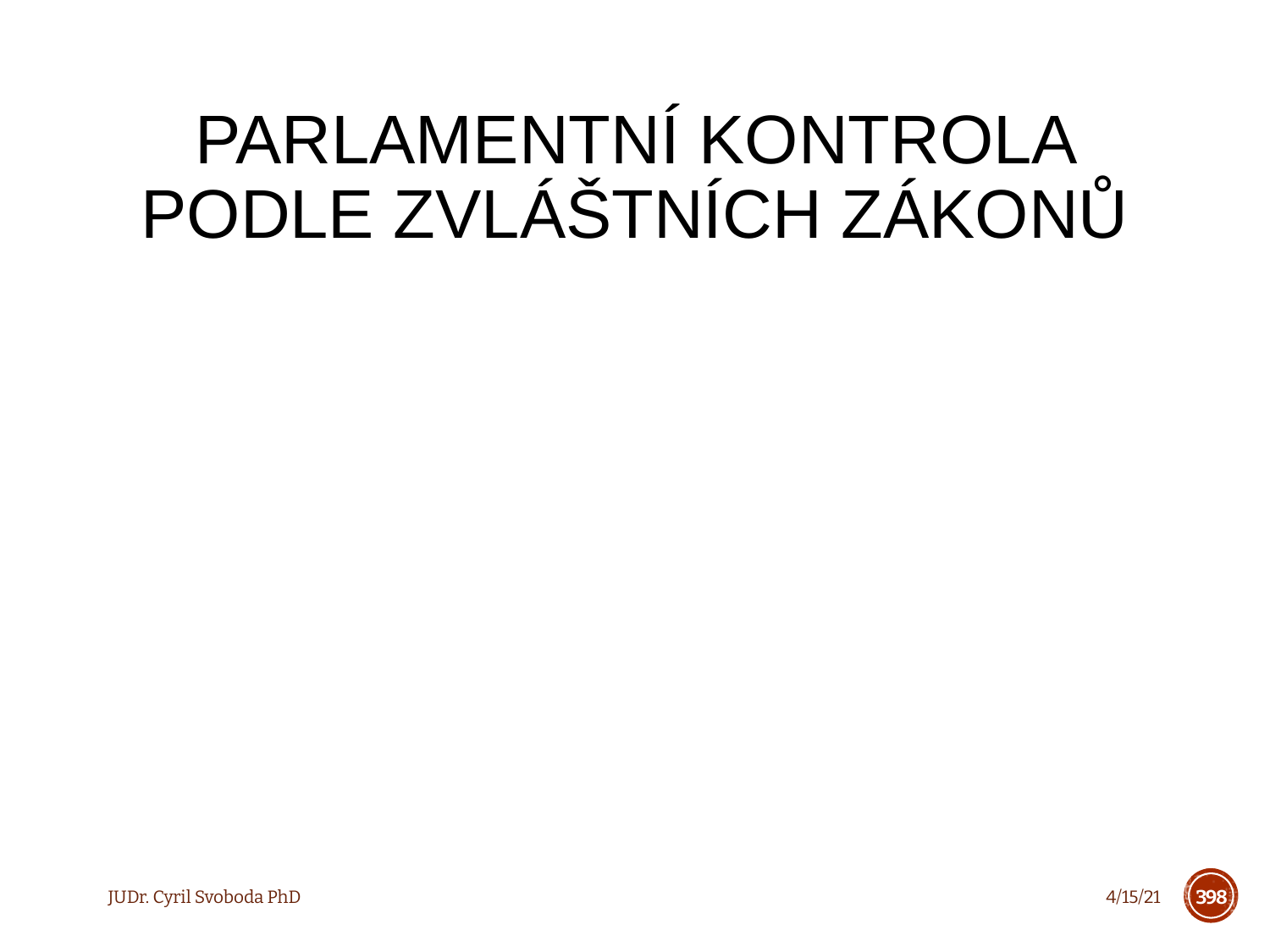

# Parlamentní kontrola podle zvláštních zákonů
JUDr. Cyril Svoboda PhD
4/15/21
398